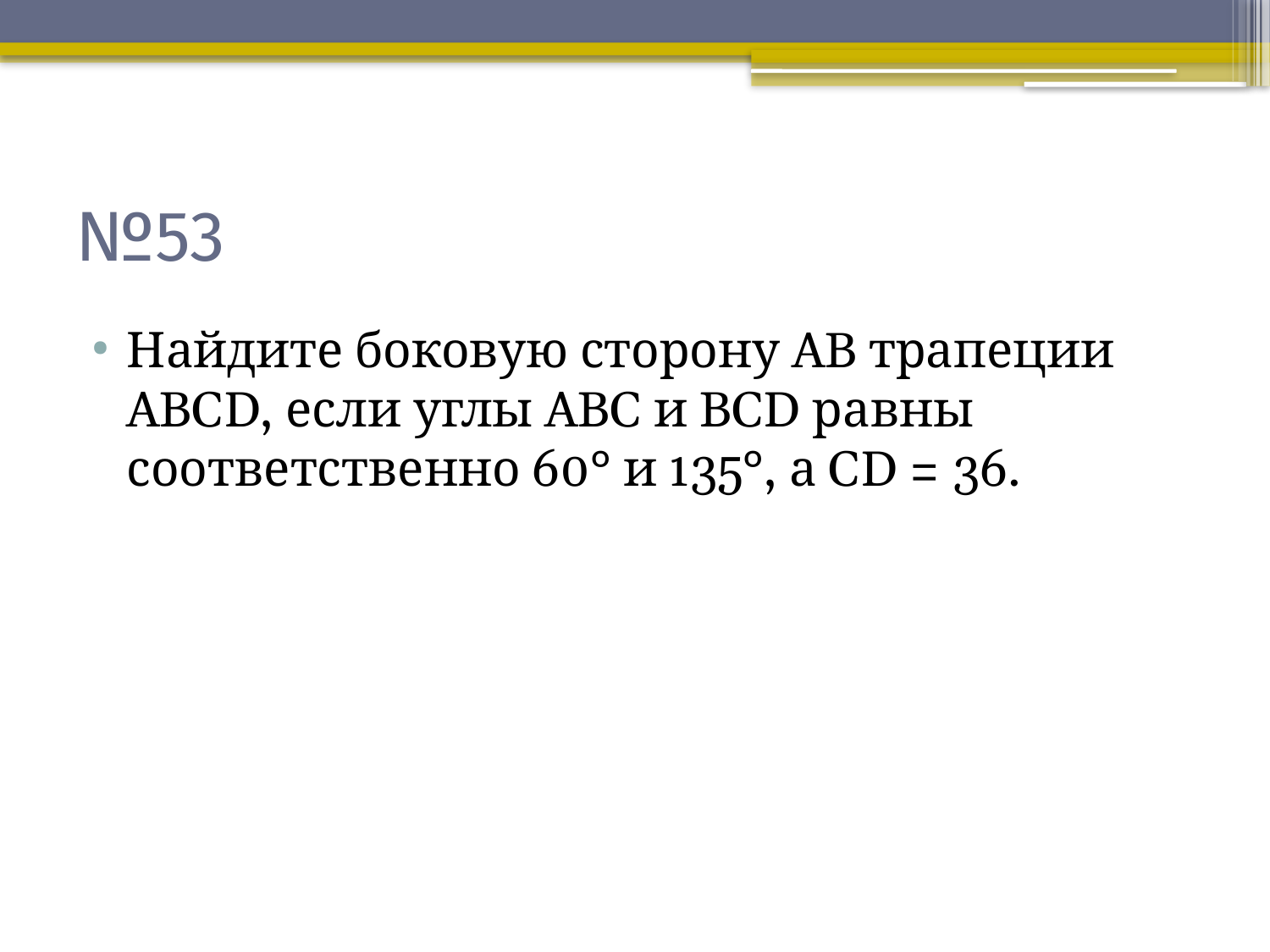

# №53
Найдите боковую сторону AB трапеции ABCD, если углы ABC и BCD равны соответственно 60° и 135°, а CD = 36.